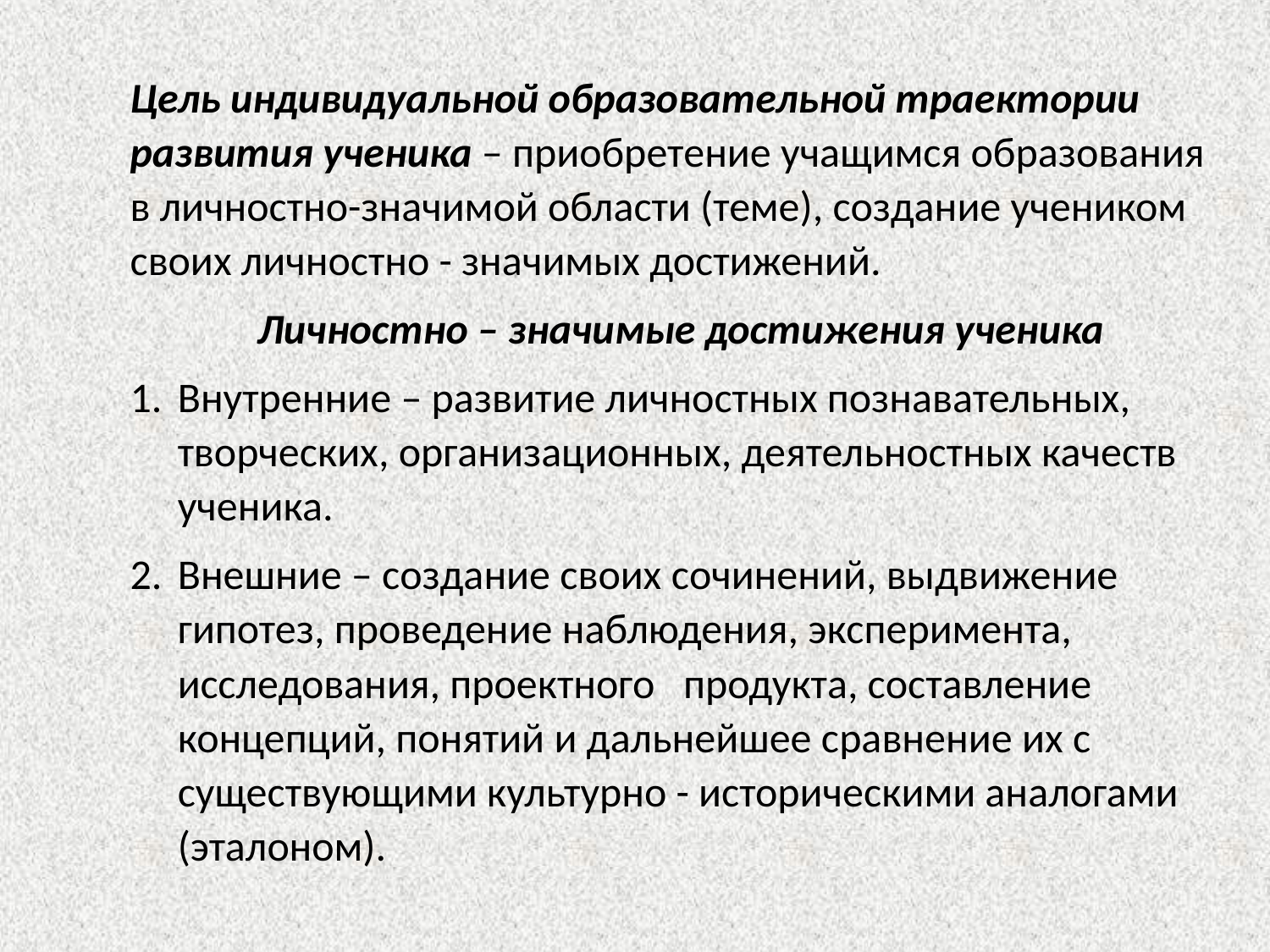

Цель индивидуальной образовательной траектории развития ученика – приобретение учащимся образования в личностно-значимой области (теме), создание учеником своих личностно - значимых достижений.
Личностно – значимые достижения ученика
Внутренние – развитие личностных познавательных, творческих, организационных, деятельностных качеств ученика.
Внешние – создание своих сочинений, выдвижение гипотез, проведение наблюдения, эксперимента, исследования, проектного   продукта, составление концепций, понятий и дальнейшее сравнение их с существующими культурно - историческими аналогами (эталоном).